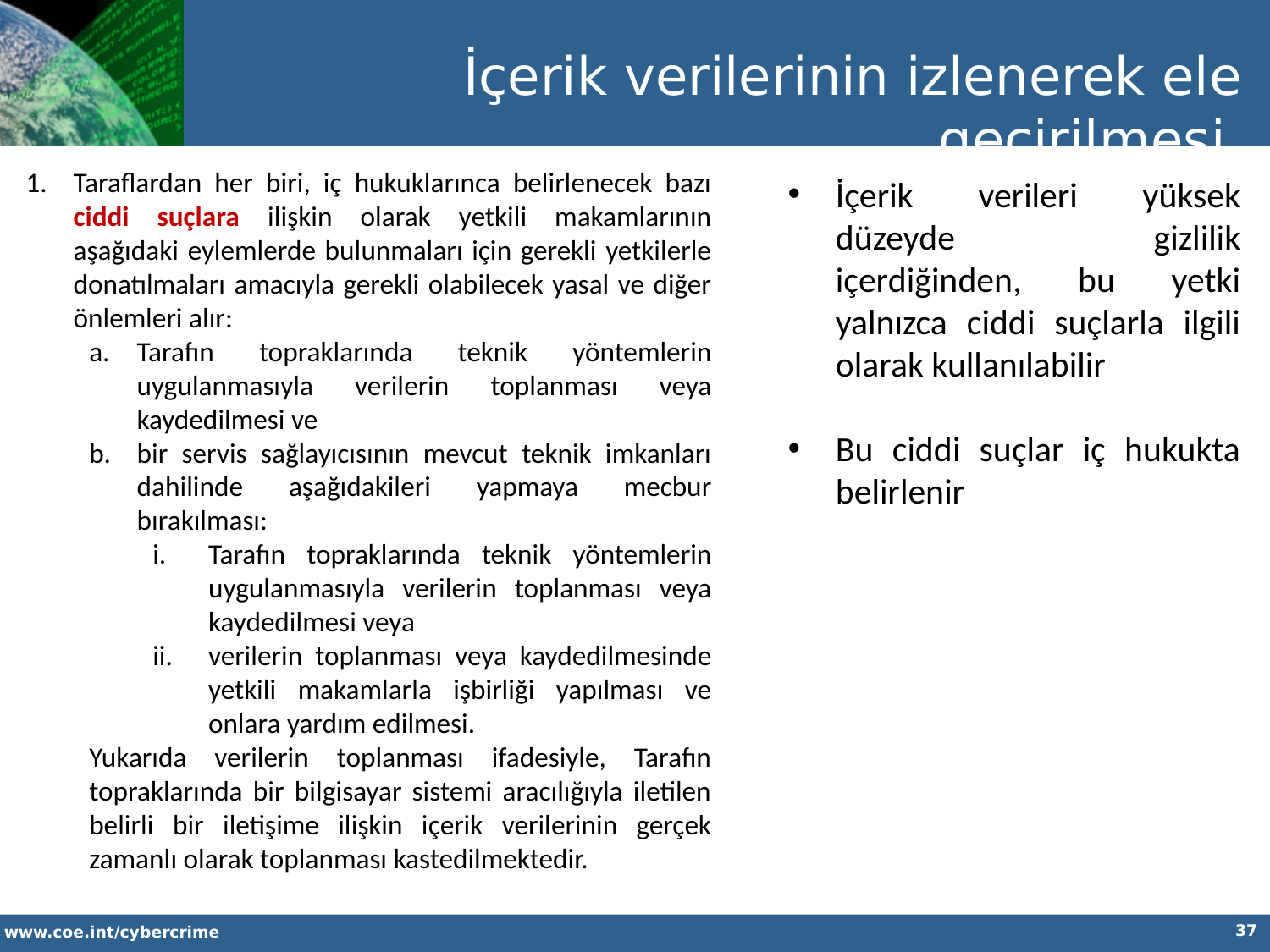

İçerik verilerinin izlenerek ele geçirilmesi
Taraflardan her biri, iç hukuklarınca belirlenecek bazı ciddi suçlara ilişkin olarak yetkili makamlarının aşağıdaki eylemlerde bulunmaları için gerekli yetkilerle donatılmaları amacıyla gerekli olabilecek yasal ve diğer önlemleri alır:
Tarafın topraklarında teknik yöntemlerin uygulanmasıyla verilerin toplanması veya kaydedilmesi ve
bir servis sağlayıcısının mevcut teknik imkanları dahilinde aşağıdakileri yapmaya mecbur bırakılması:
Tarafın topraklarında teknik yöntemlerin uygulanmasıyla verilerin toplanması veya kaydedilmesi veya
verilerin toplanması veya kaydedilmesinde yetkili makamlarla işbirliği yapılması ve onlara yardım edilmesi.
Yukarıda verilerin toplanması ifadesiyle, Tarafın topraklarında bir bilgisayar sistemi aracılığıyla iletilen belirli bir iletişime ilişkin içerik verilerinin gerçek zamanlı olarak toplanması kastedilmektedir.
İçerik verileri yüksek düzeyde gizlilik içerdiğinden, bu yetki yalnızca ciddi suçlarla ilgili olarak kullanılabilir

Bu ciddi suçlar iç hukukta belirlenir